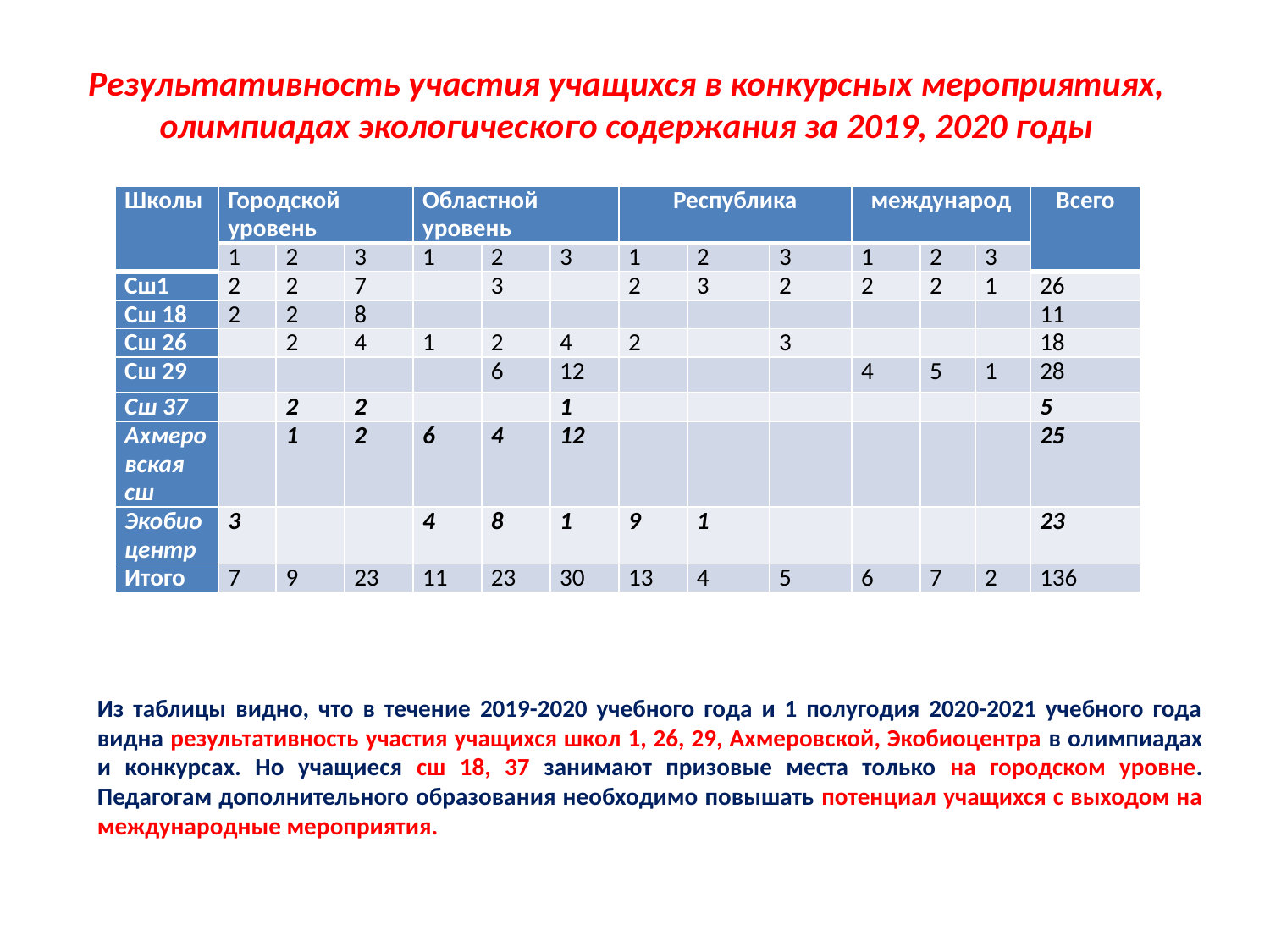

# Результативность участия учащихся в конкурсных мероприятиях, олимпиадах экологического содержания за 2019, 2020 годы
| Школы | Городской уровень |  |  | Областной уровень |  |  | Республика |  |  | международ |  |  | Всего |
| --- | --- | --- | --- | --- | --- | --- | --- | --- | --- | --- | --- | --- | --- |
|  | 1 | 2 | 3 | 1 | 2 | 3 | 1 | 2 | 3 | 1 | 2 | 3 |  |
| Сш1 | 2 | 2 | 7 |  | 3 |  | 2 | 3 | 2 | 2 | 2 | 1 | 26 |
| Сш 18 | 2 | 2 | 8 |  |  |  |  |  |  |  |  |  | 11 |
| Сш 26 |  | 2 | 4 | 1 | 2 | 4 | 2 |  | 3 |  |  |  | 18 |
| Сш 29 |  |  |  |  | 6 | 12 |  |  |  | 4 | 5 | 1 | 28 |
| Сш 37 |  | 2 | 2 |  |  | 1 |  |  |  |  |  |  | 5 |
| Ахмеровская сш |  | 1 | 2 | 6 | 4 | 12 |  |  |  |  |  |  | 25 |
| Экобиоцентр | 3 |  |  | 4 | 8 | 1 | 9 | 1 |  |  |  |  | 23 |
| Итого | 7 | 9 | 23 | 11 | 23 | 30 | 13 | 4 | 5 | 6 | 7 | 2 | 136 |
Из таблицы видно, что в течение 2019-2020 учебного года и 1 полугодия 2020-2021 учебного года видна результативность участия учащихся школ 1, 26, 29, Ахмеровской, Экобиоцентра в олимпиадах и конкурсах. Но учащиеся сш 18, 37 занимают призовые места только на городском уровне. Педагогам дополнительного образования необходимо повышать потенциал учащихся с выходом на международные мероприятия.